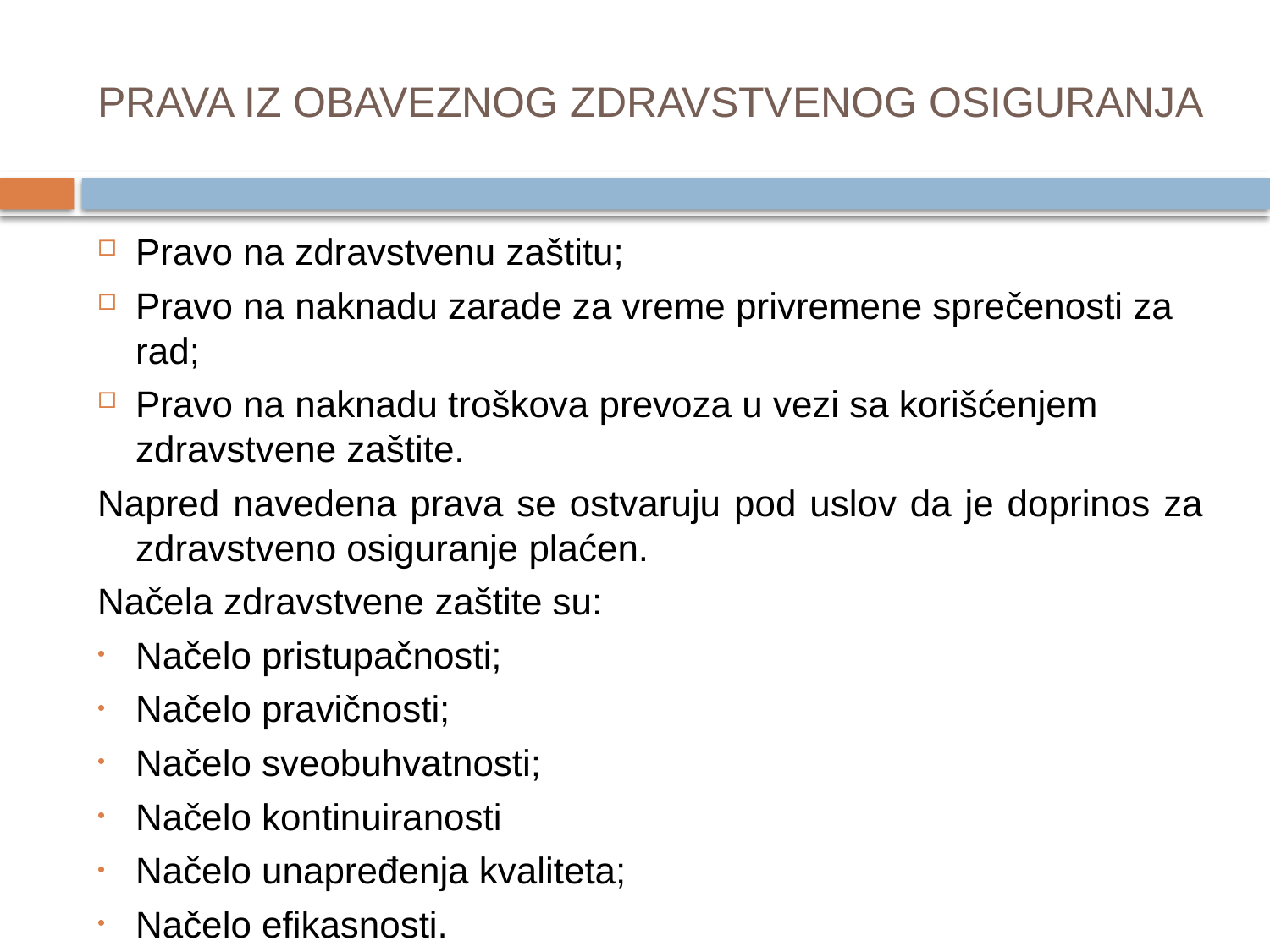

# PRAVA IZ OBAVEZNOG ZDRAVSTVENOG OSIGURANJA
Pravo na zdravstvenu zaštitu;
Pravo na naknadu zarade za vreme privremene sprečenosti za rad;
Pravo na naknadu troškova prevoza u vezi sa korišćenjem zdravstvene zaštite.
Napred navedena prava se ostvaruju pod uslov da je doprinos za zdravstveno osiguranje plaćen.
Načela zdravstvene zaštite su:
Načelo pristupačnosti;
Načelo pravičnosti;
Načelo sveobuhvatnosti;
Načelo kontinuiranosti
Načelo unapređenja kvaliteta;
Načelo efikasnosti.